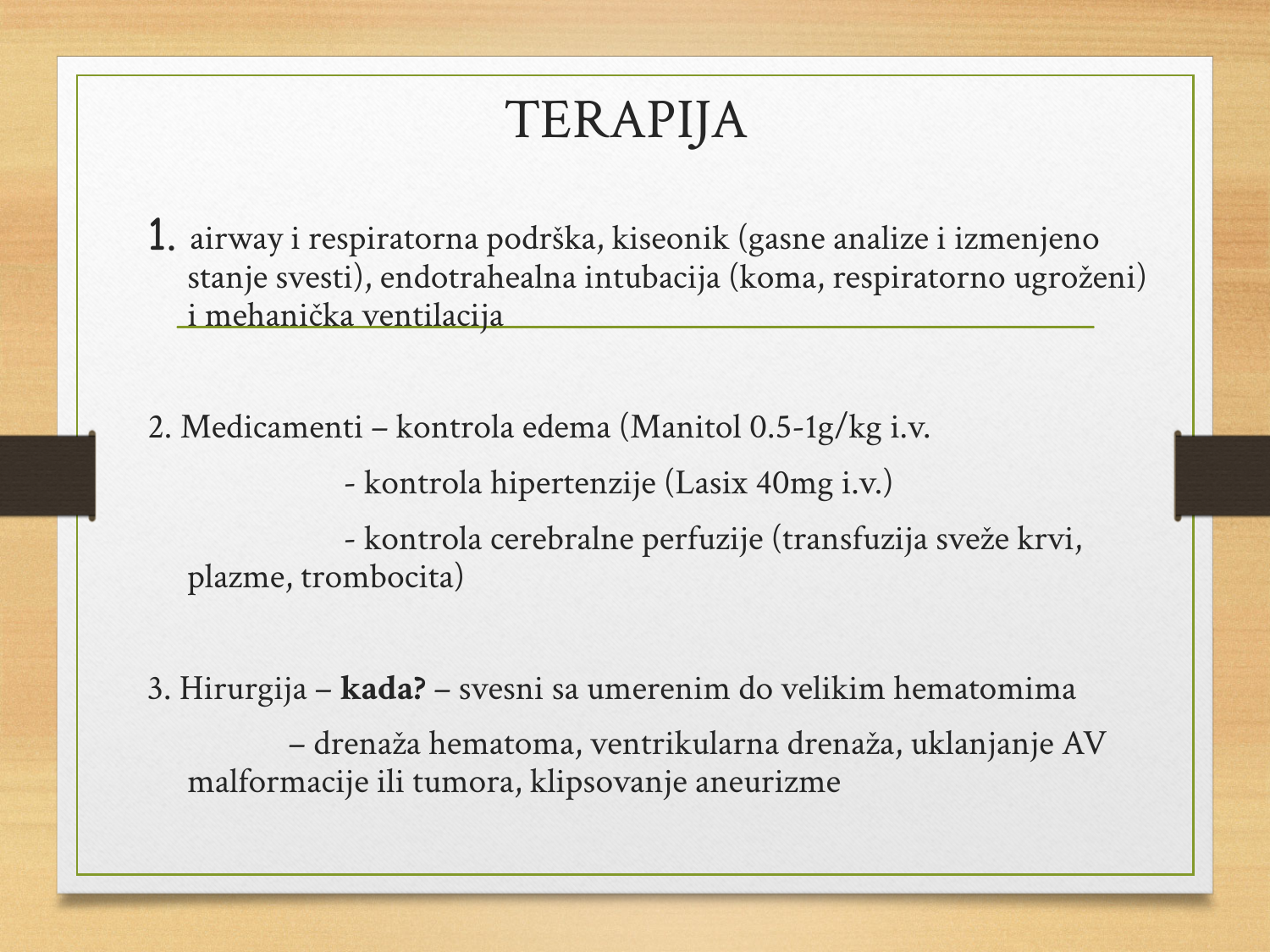

# TERAPIJA
1. airway i respiratorna podrška, kiseonik (gasne analize i izmenjeno stanje svesti), endotrahealna intubacija (koma, respiratorno ugroženi) i mehanička ventilacija

2. Medicamenti – kontrola edema (Manitol 0.5-1g/kg i.v.
                         - kontrola hipertenzije (Lasix 40mg i.v.)
                         - kontrola cerebralne perfuzije (transfuzija sveže krvi, plazme, trombocita)

3. Hirurgija – kada? – svesni sa umerenim do velikim hematomima
                  – drenaža hematoma, ventrikularna drenaža, uklanjanje AV malformacije ili tumora, klipsovanje aneurizme